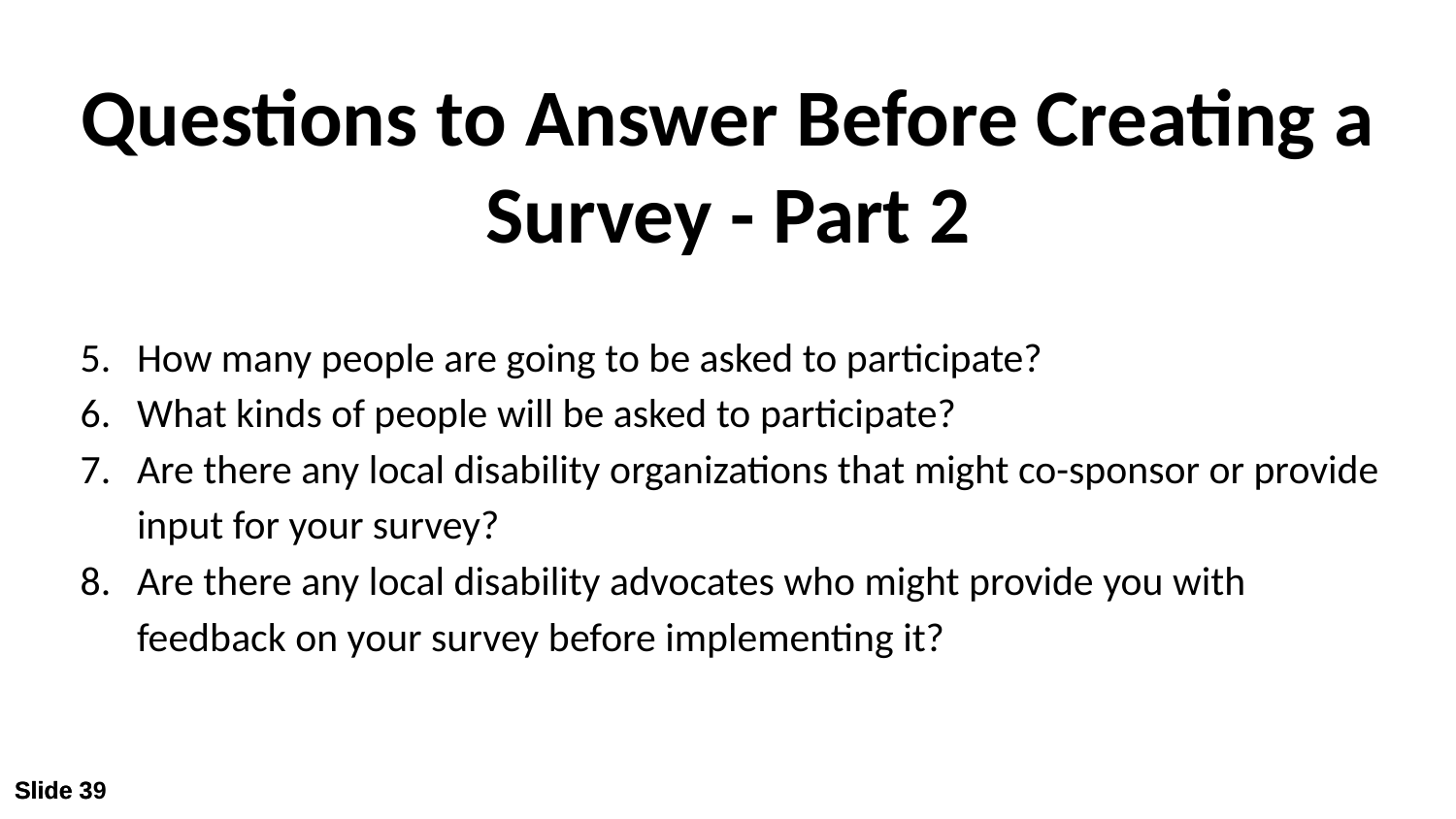

# Questions to Answer Before Creating a Survey - Part 2
How many people are going to be asked to participate?
What kinds of people will be asked to participate?
Are there any local disability organizations that might co-sponsor or provide input for your survey?
Are there any local disability advocates who might provide you with feedback on your survey before implementing it?
Slide 39
Slide 3